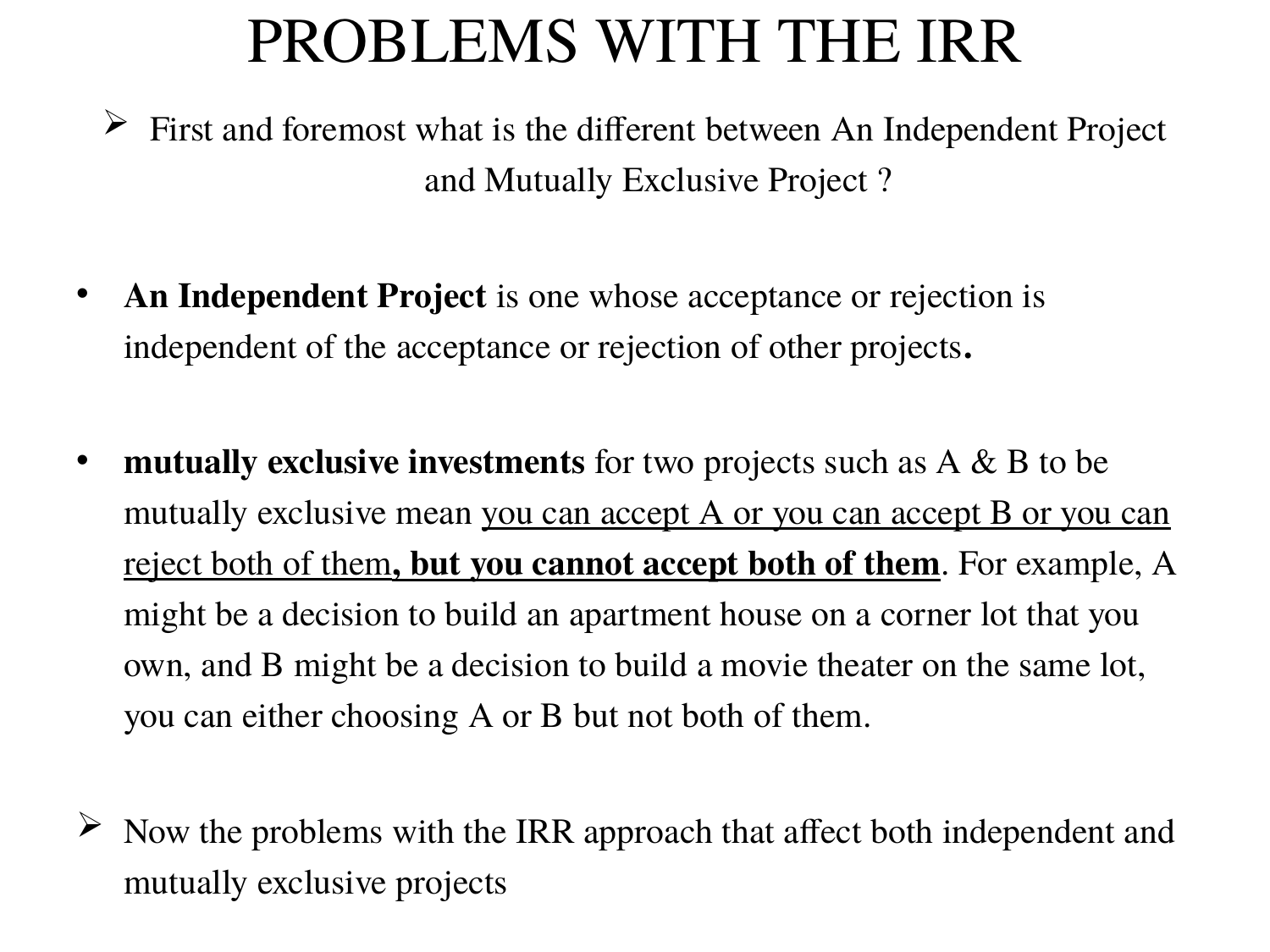

# PROBLEMS WITH THE IRR
First and foremost what is the different between An Independent Project and Mutually Exclusive Project ?

An Independent Project is one whose acceptance or rejection is independent of the acceptance or rejection of other projects.

mutually exclusive investments for two projects such as A & B to be mutually exclusive mean you can accept A or you can accept B or you can reject both of them, but you cannot accept both of them. For example, A might be a decision to build an apartment house on a corner lot that you own, and B might be a decision to build a movie theater on the same lot, you can either choosing A or B but not both of them.

Now the problems with the IRR approach that affect both independent and mutually exclusive projects